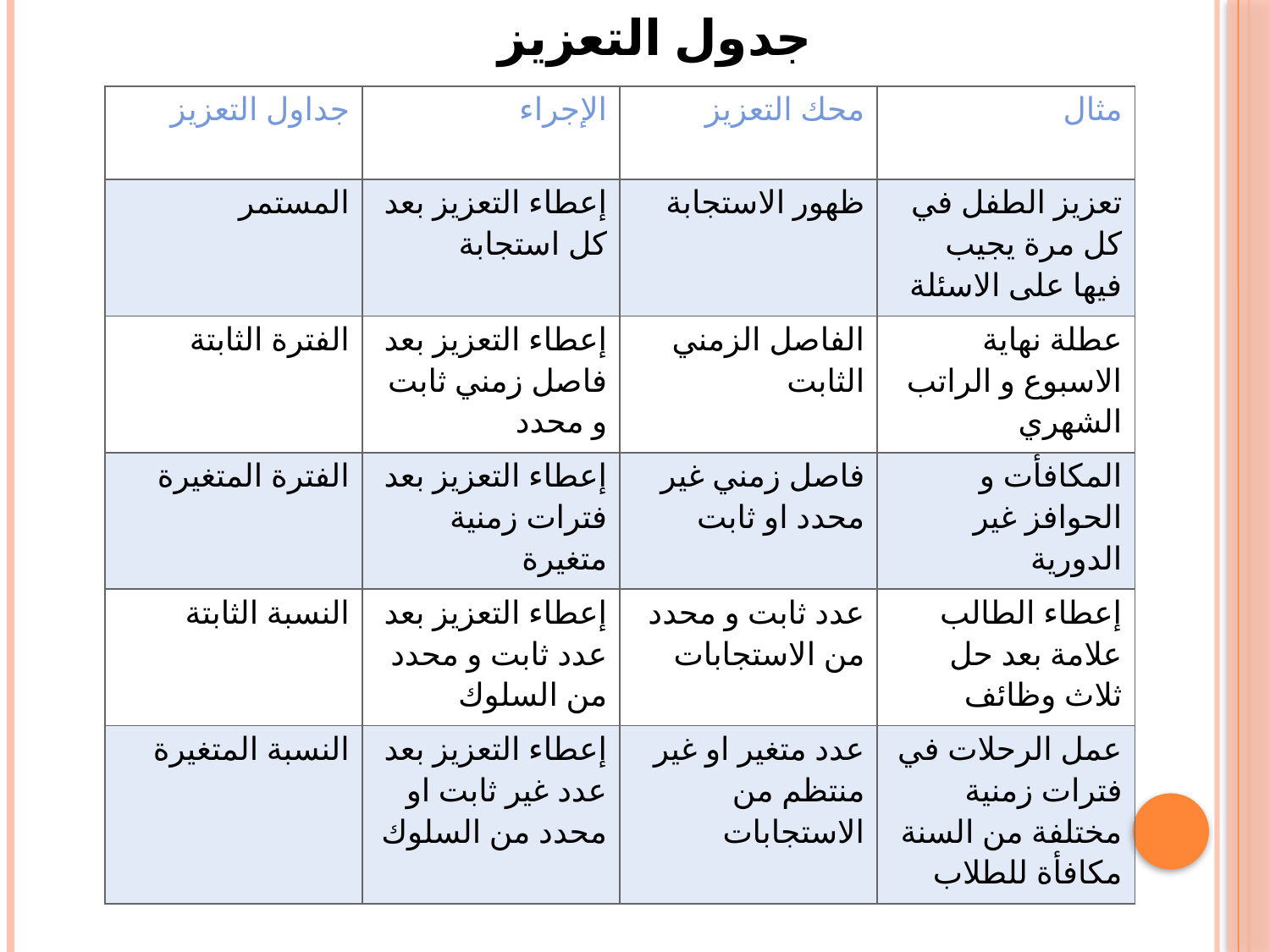

جدول التعزيز
| جداول التعزيز | الإجراء | محك التعزيز | مثال |
| --- | --- | --- | --- |
| المستمر | إعطاء التعزيز بعد كل استجابة | ظهور الاستجابة | تعزيز الطفل في كل مرة يجيب فيها على الاسئلة |
| الفترة الثابتة | إعطاء التعزيز بعد فاصل زمني ثابت و محدد | الفاصل الزمني الثابت | عطلة نهاية الاسبوع و الراتب الشهري |
| الفترة المتغيرة | إعطاء التعزيز بعد فترات زمنية متغيرة | فاصل زمني غير محدد او ثابت | المكافأت و الحوافز غير الدورية |
| النسبة الثابتة | إعطاء التعزيز بعد عدد ثابت و محدد من السلوك | عدد ثابت و محدد من الاستجابات | إعطاء الطالب علامة بعد حل ثلاث وظائف |
| النسبة المتغيرة | إعطاء التعزيز بعد عدد غير ثابت او محدد من السلوك | عدد متغير او غير منتظم من الاستجابات | عمل الرحلات في فترات زمنية مختلفة من السنة مكافأة للطلاب |